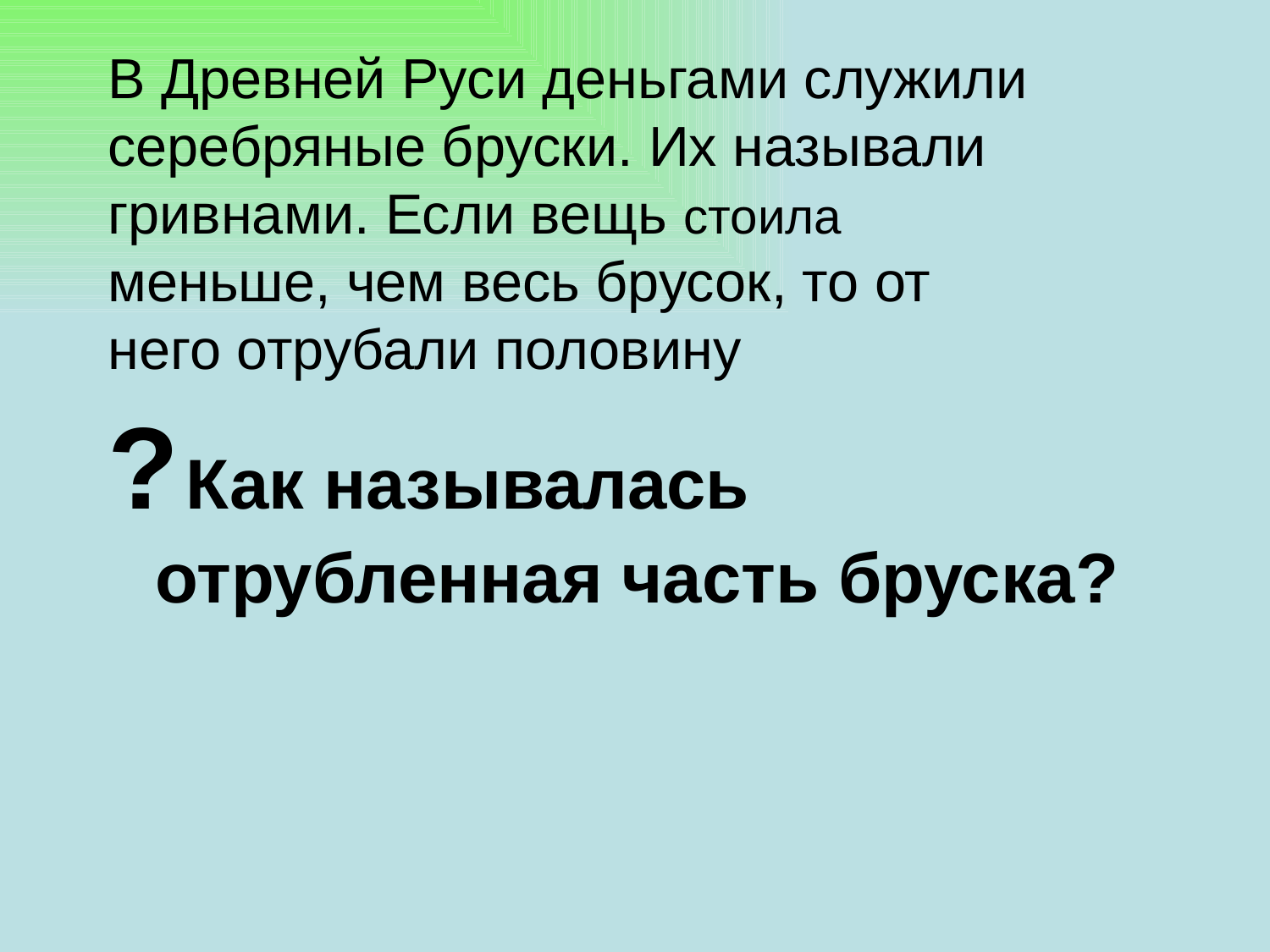

# В Древней Руси деньгами служили серебряные бруски. Их называли гривнами. Если вещь стоила меньше, чем весь брусок, то от него отрубали половину
? Как называлась отрубленная часть бруска?